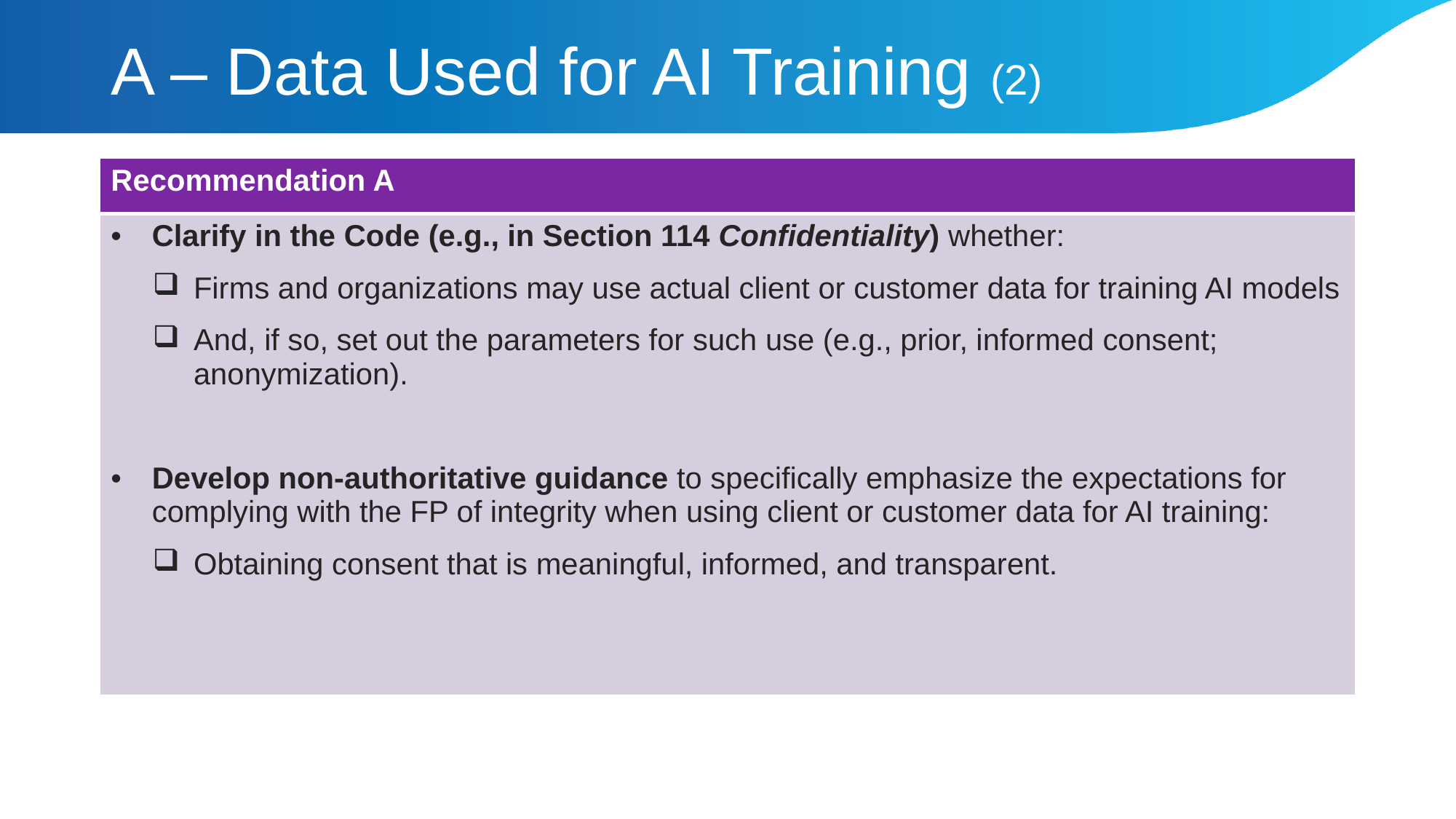

# A – Data Used for AI Training (2)
| Recommendation A |
| --- |
| Clarify in the Code (e.g., in Section 114 Confidentiality) whether: Firms and organizations may use actual client or customer data for training AI models And, if so, set out the parameters for such use (e.g., prior, informed consent; anonymization). Develop non-authoritative guidance to specifically emphasize the expectations for complying with the FP of integrity when using client or customer data for AI training: Obtaining consent that is meaningful, informed, and transparent. |